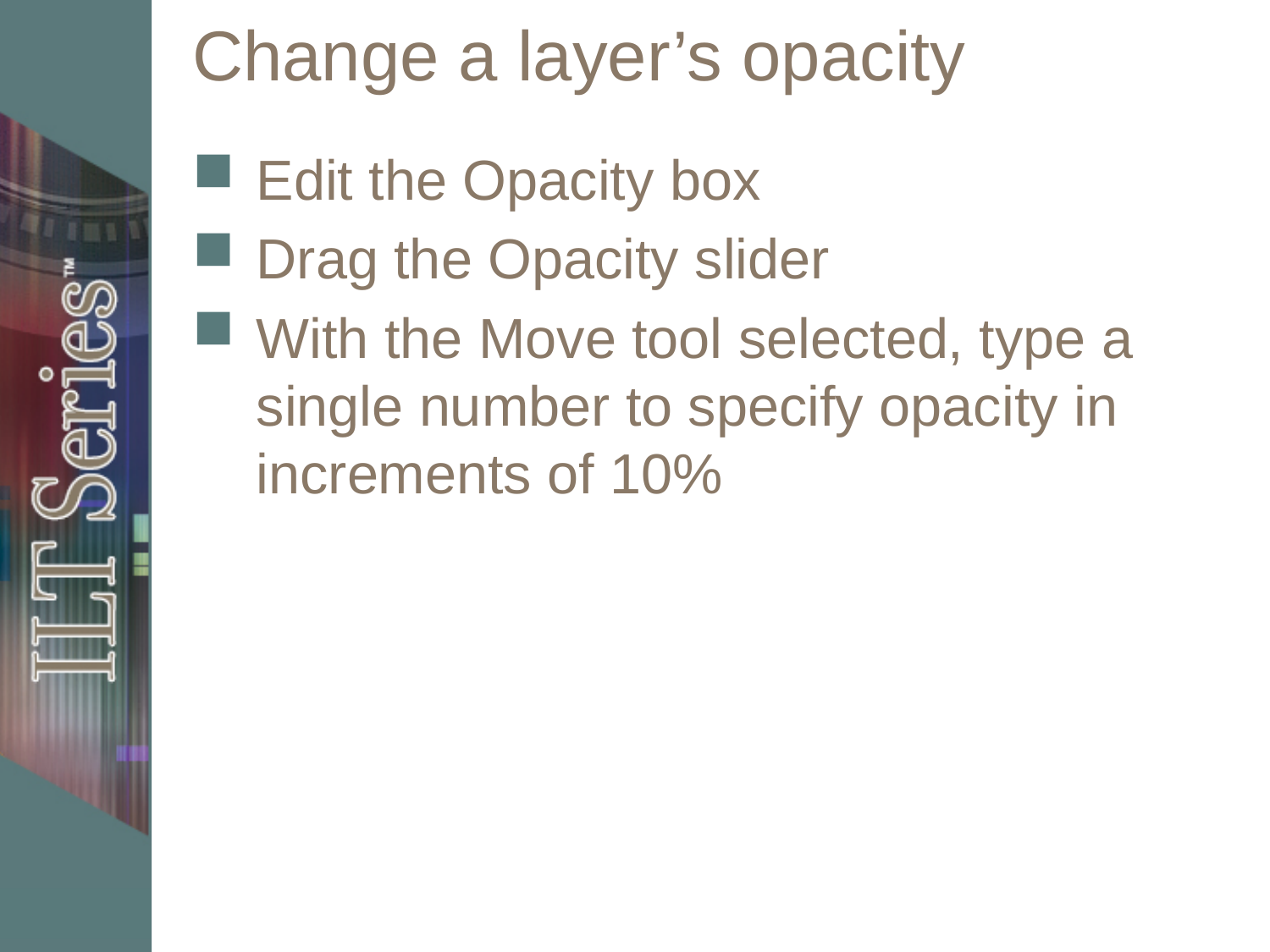

# Change a layer’s opacity
Edit the Opacity box
Drag the Opacity slider
With the Move tool selected, type a single number to specify opacity in increments of 10%